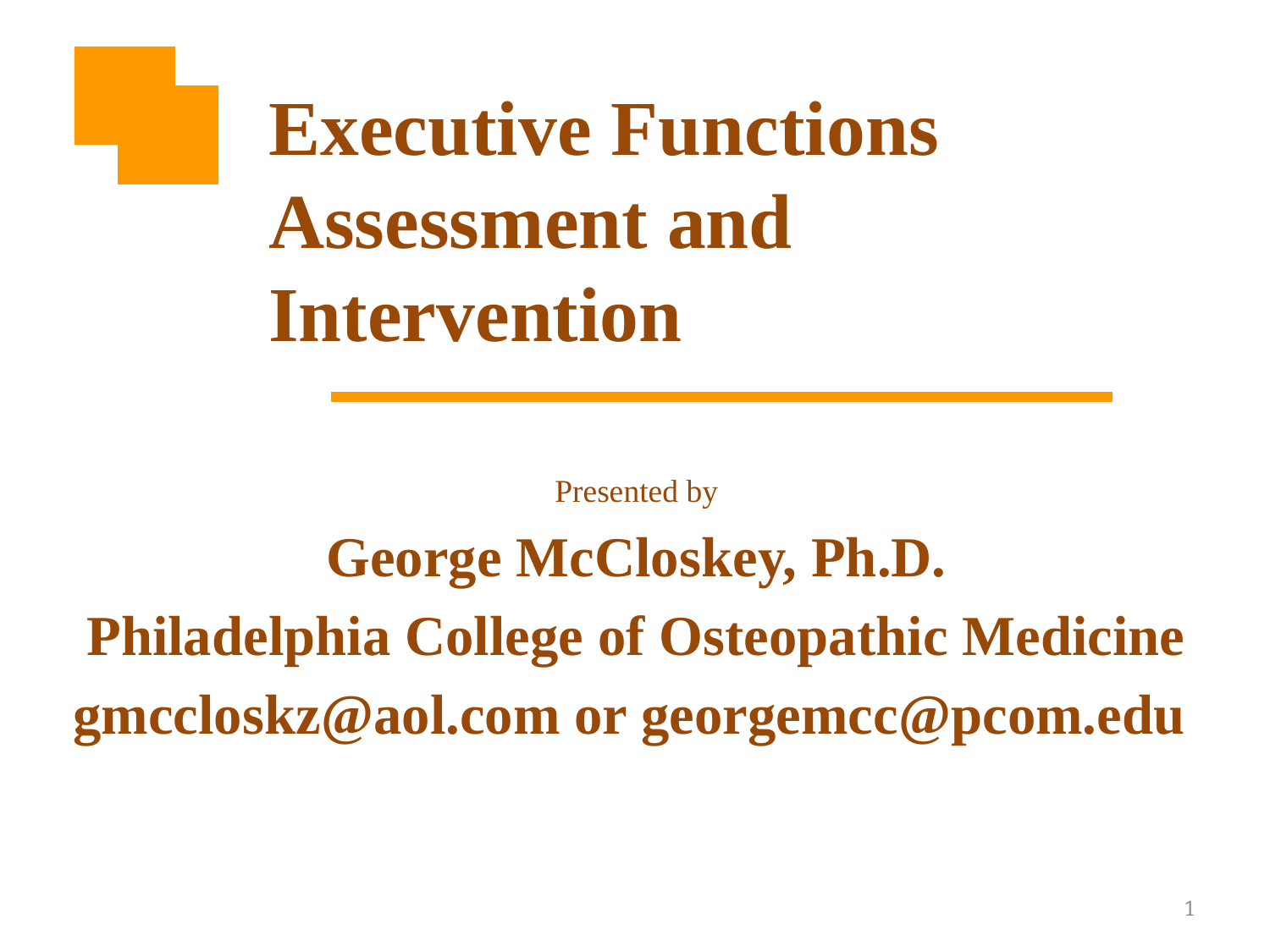

# Executive Functions Assessment and Intervention

Presented by
George McCloskey, Ph.D.
Philadelphia College of Osteopathic Medicine
gmccloskz@aol.com or georgemcc@pcom.edu
1